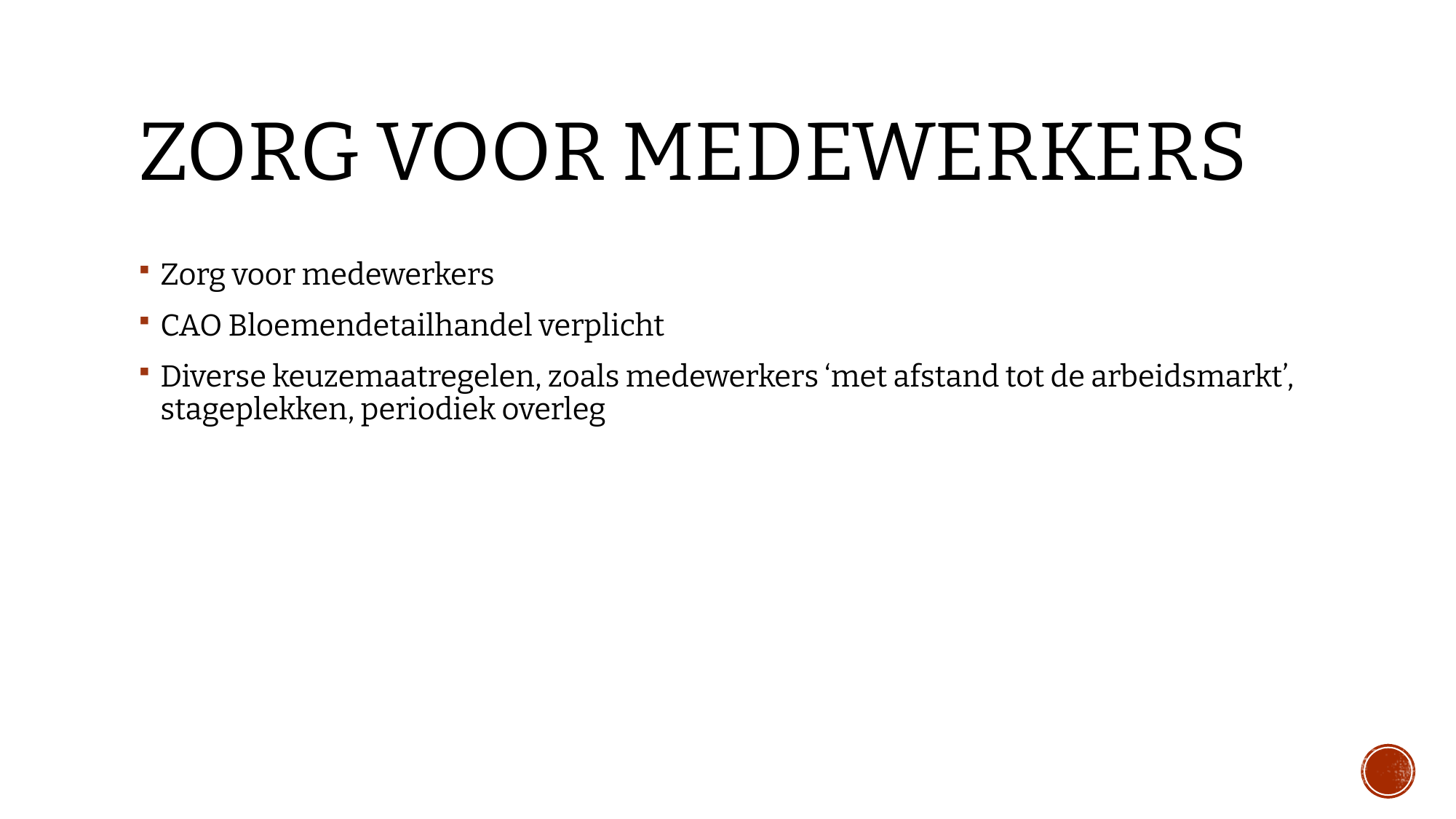

# Zorg voor medewerkers
Zorg voor medewerkers
CAO Bloemendetailhandel verplicht
Diverse keuzemaatregelen, zoals medewerkers ‘met afstand tot de arbeidsmarkt’, stageplekken, periodiek overleg